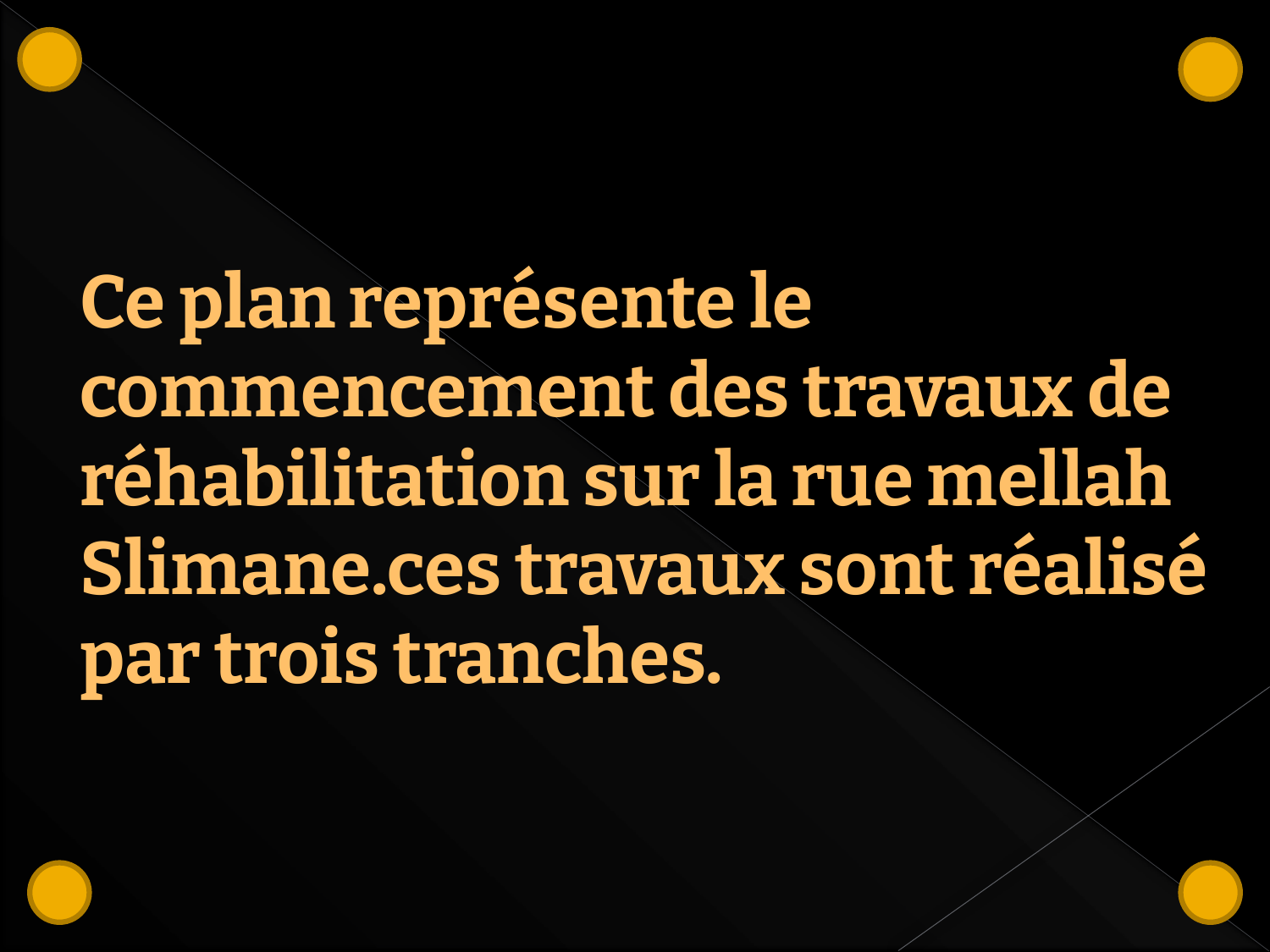

# Ce plan représente le commencement des travaux de réhabilitation sur la rue mellah Slimane.ces travaux sont réalisé par trois tranches.